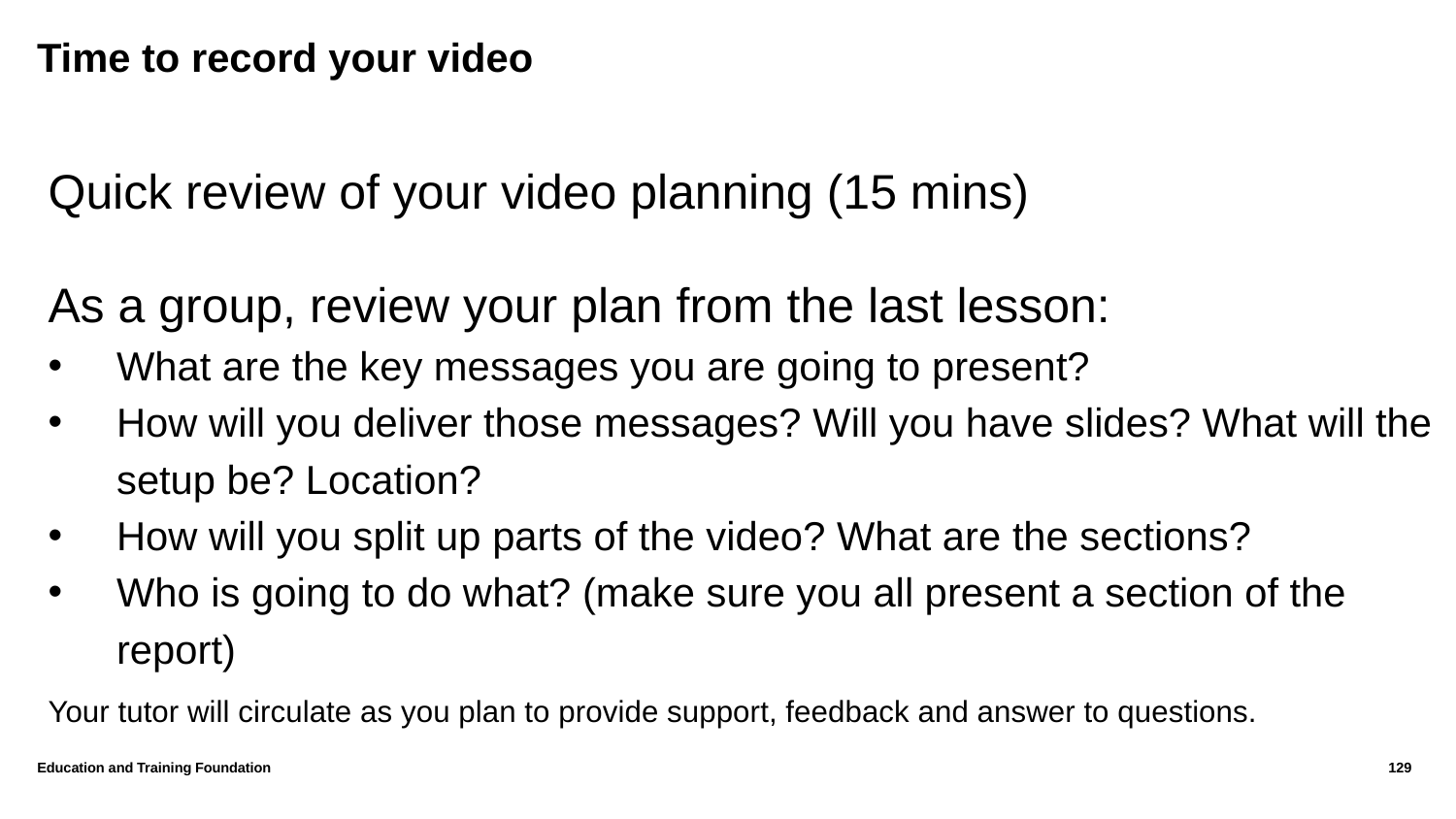

# Time to record your video
Quick review of your video planning (15 mins)

As a group, review your plan from the last lesson:
What are the key messages you are going to present?
How will you deliver those messages? Will you have slides? What will the setup be? Location?
How will you split up parts of the video? What are the sections?
Who is going to do what? (make sure you all present a section of the report)
Your tutor will circulate as you plan to provide support, feedback and answer to questions.

Education and Training Foundation
129